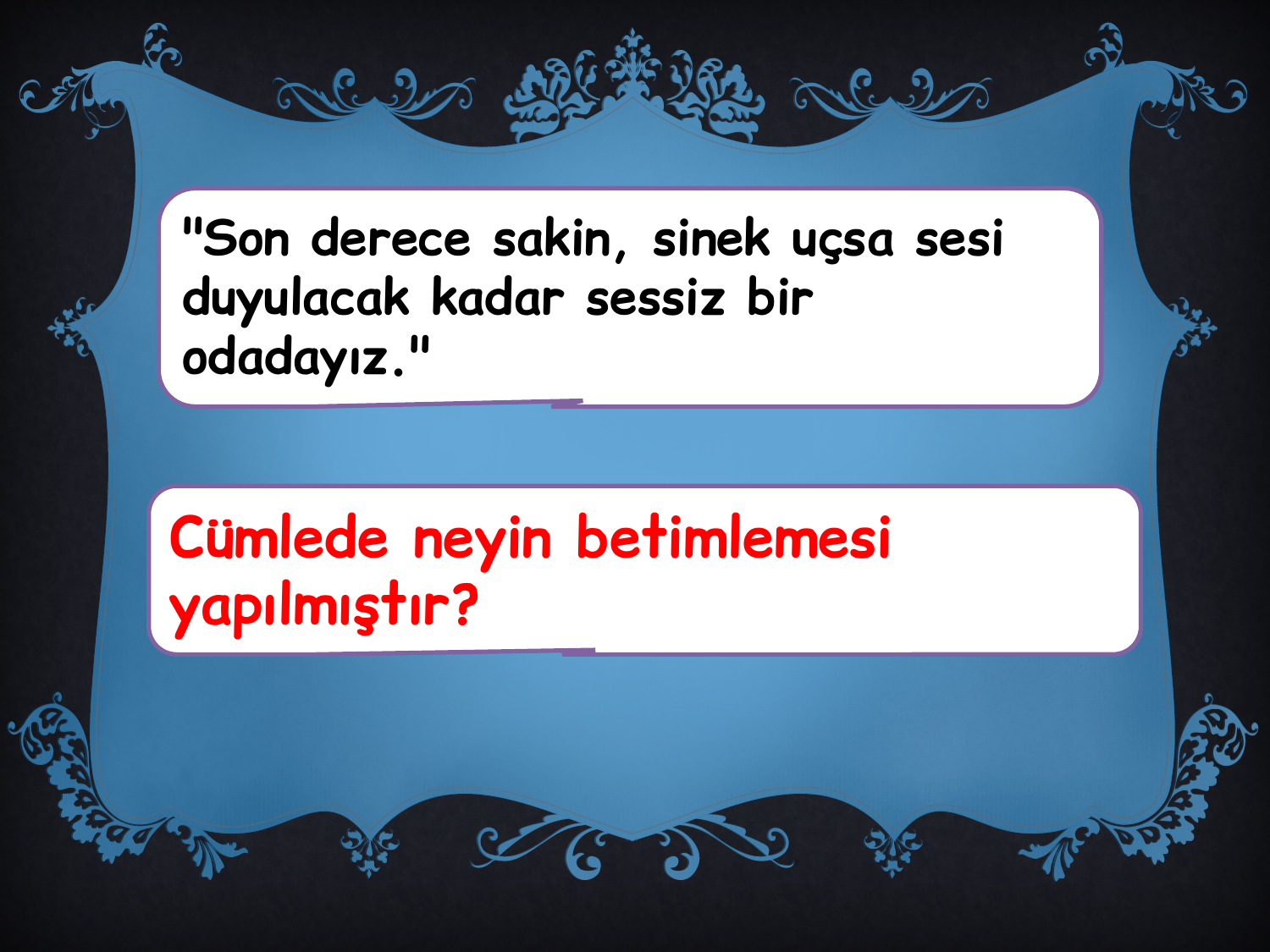

"Son derece sakin, sinek uçsa sesi duyulacak kadar sessiz bir odadayız."

Cümlede neyin betimlemesi yapılmıştır?